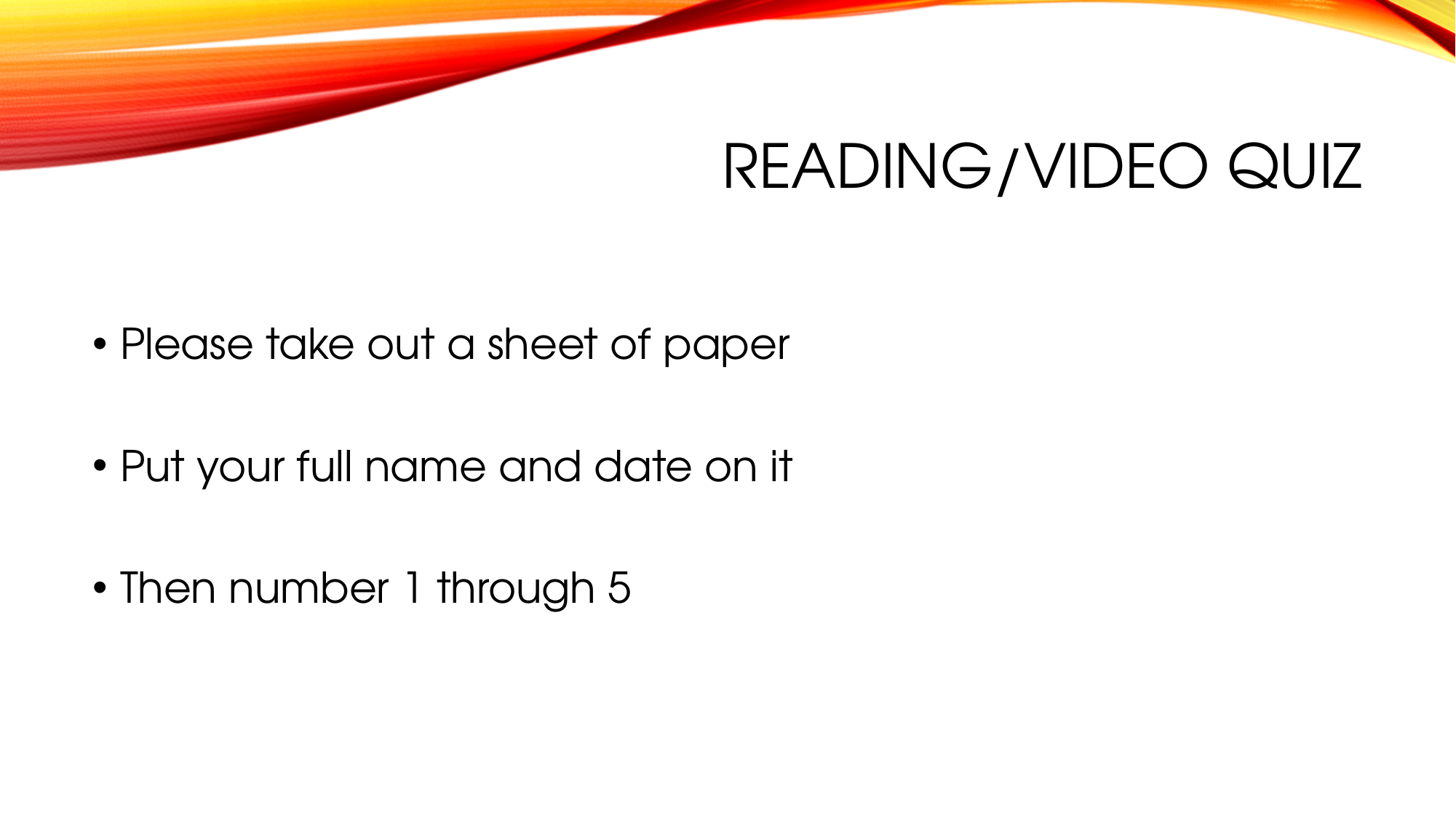

# Reading/Video quiz

Please take out a sheet of paper

Put your full name and date on it

Then number 1 through 5